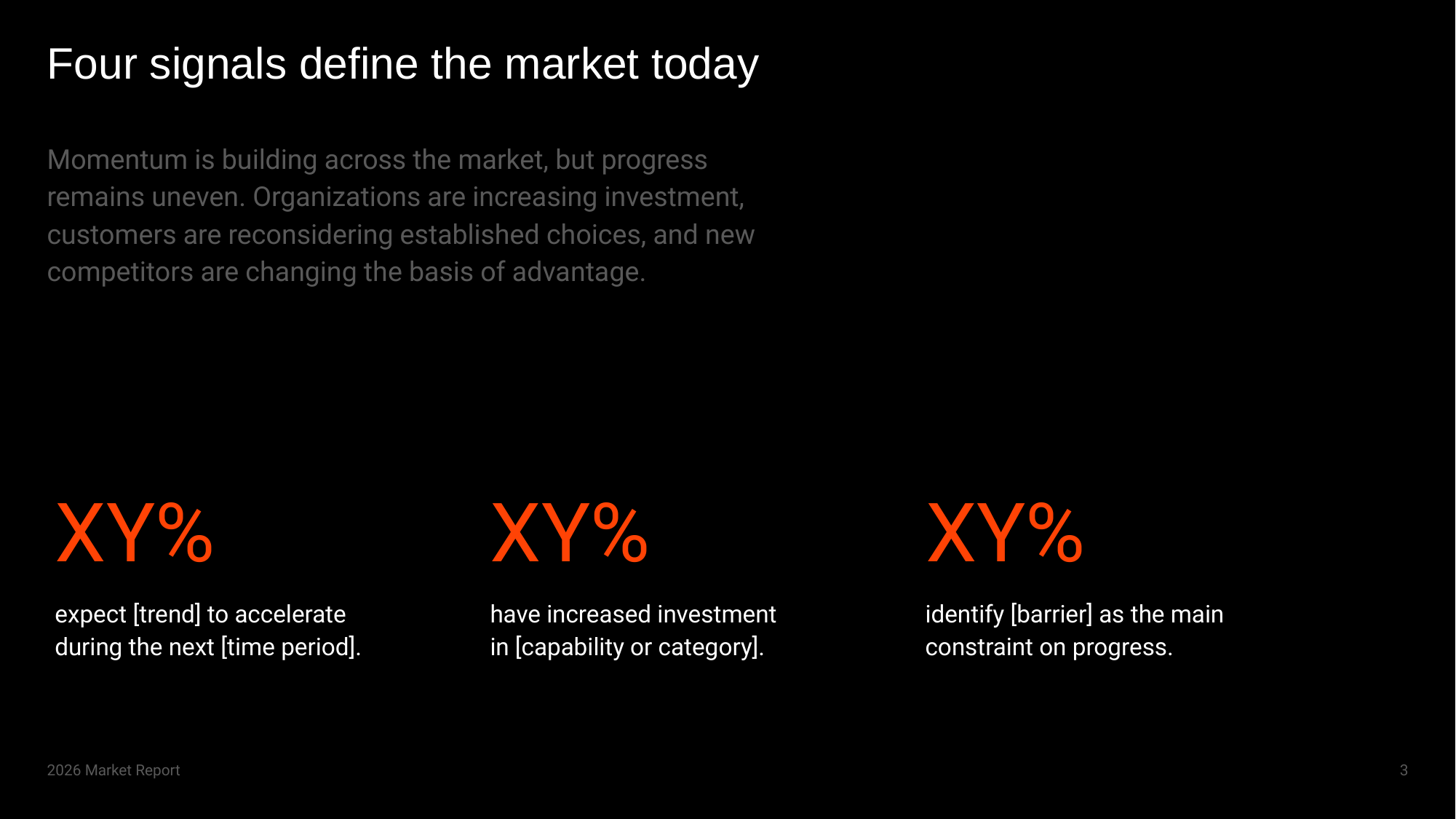

# Four signals define the market today
Momentum is building across the market, but progress remains uneven. Organizations are increasing investment, customers are reconsidering established choices, and new competitors are changing the basis of advantage.
XY%
XY%
XY%
expect [trend] to accelerate during the next [time period].
have increased investment
in [capability or category].
identify [barrier] as the main constraint on progress.
3
2026 Market Report